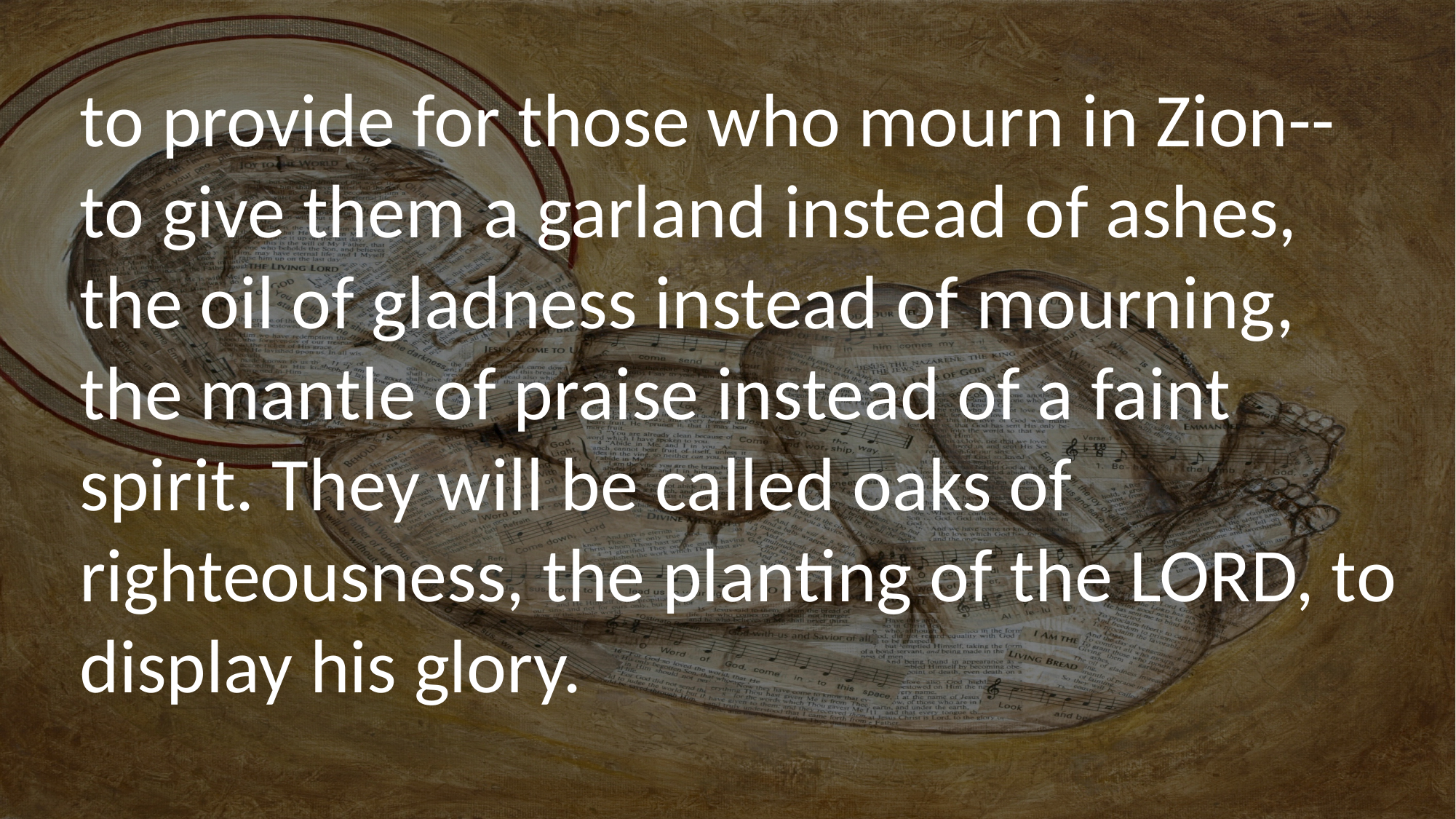

to provide for those who mourn in Zion-- to give them a garland instead of ashes, the oil of gladness instead of mourning, the mantle of praise instead of a faint spirit. They will be called oaks of righteousness, the planting of the LORD, to display his glory.